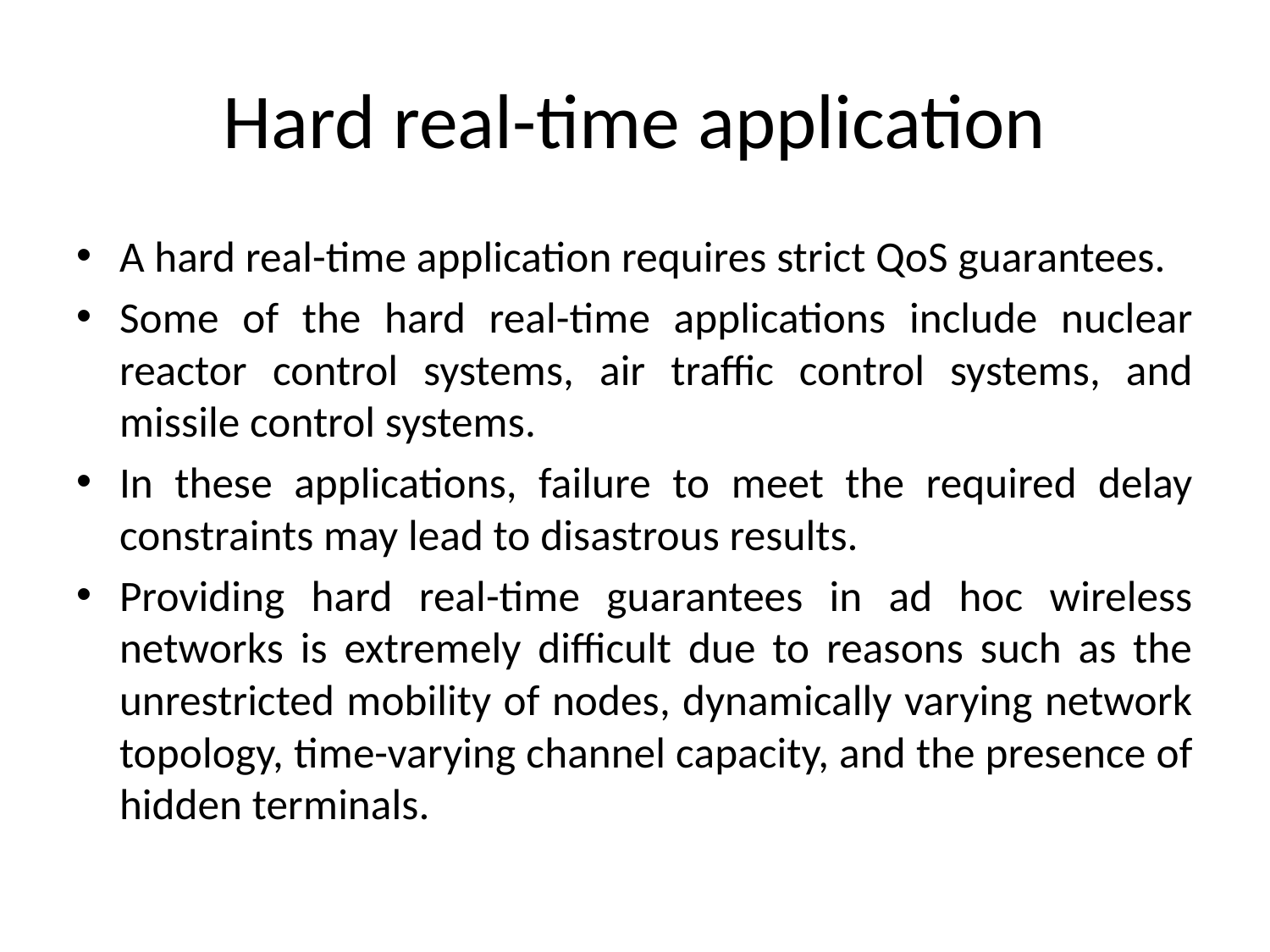

# Hard real-time application
A hard real-time application requires strict QoS guarantees.
Some of the hard real-time applications include nuclear reactor control systems, air traffic control systems, and missile control systems.
In these applications, failure to meet the required delay constraints may lead to disastrous results.
Providing hard real-time guarantees in ad hoc wireless networks is extremely difficult due to reasons such as the unrestricted mobility of nodes, dynamically varying network topology, time-varying channel capacity, and the presence of hidden terminals.